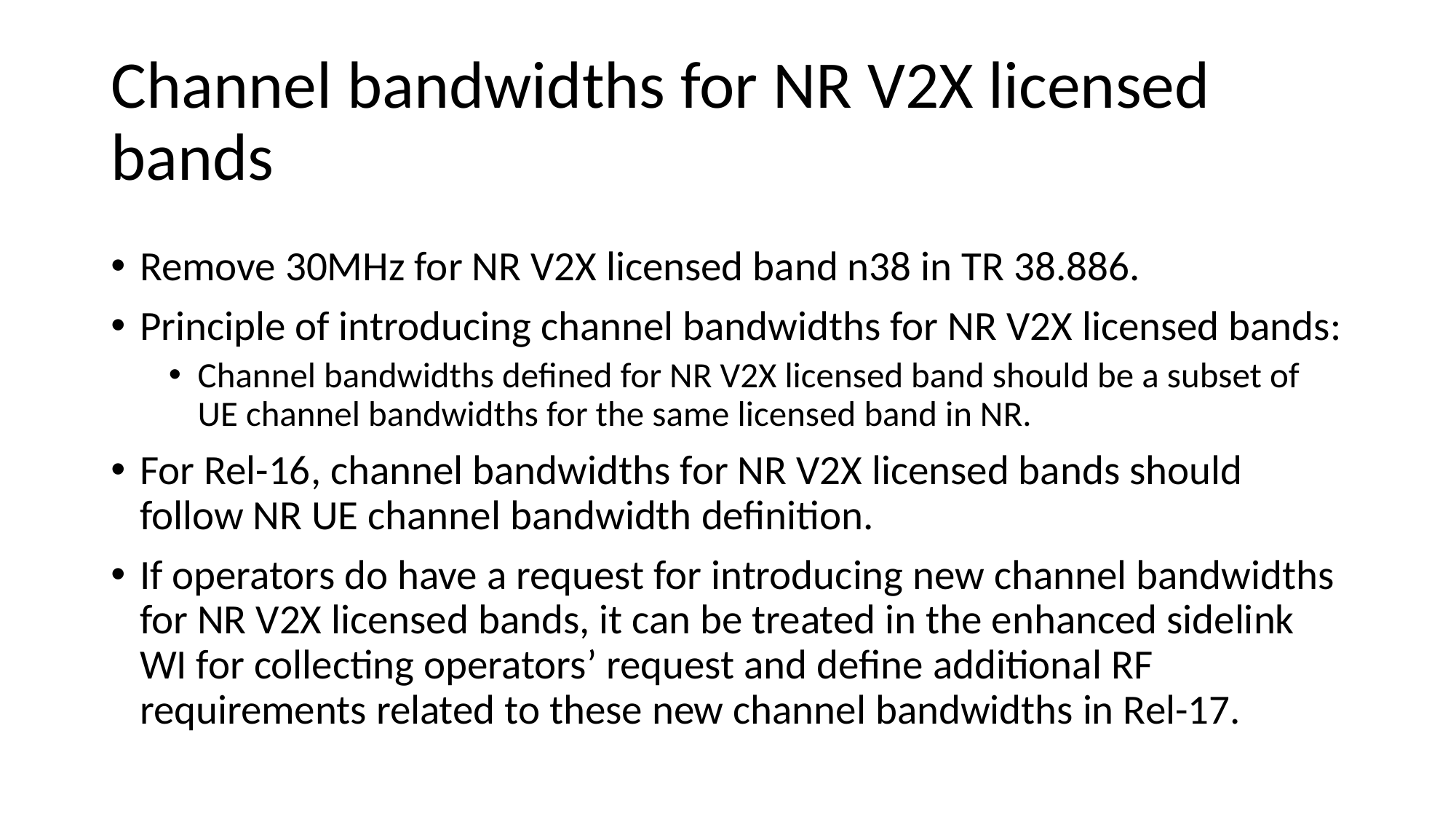

# Channel bandwidths for NR V2X licensed bands
Remove 30MHz for NR V2X licensed band n38 in TR 38.886.
Principle of introducing channel bandwidths for NR V2X licensed bands:
Channel bandwidths defined for NR V2X licensed band should be a subset of UE channel bandwidths for the same licensed band in NR.
For Rel-16, channel bandwidths for NR V2X licensed bands should follow NR UE channel bandwidth definition.
If operators do have a request for introducing new channel bandwidths for NR V2X licensed bands, it can be treated in the enhanced sidelink WI for collecting operators’ request and define additional RF requirements related to these new channel bandwidths in Rel-17.